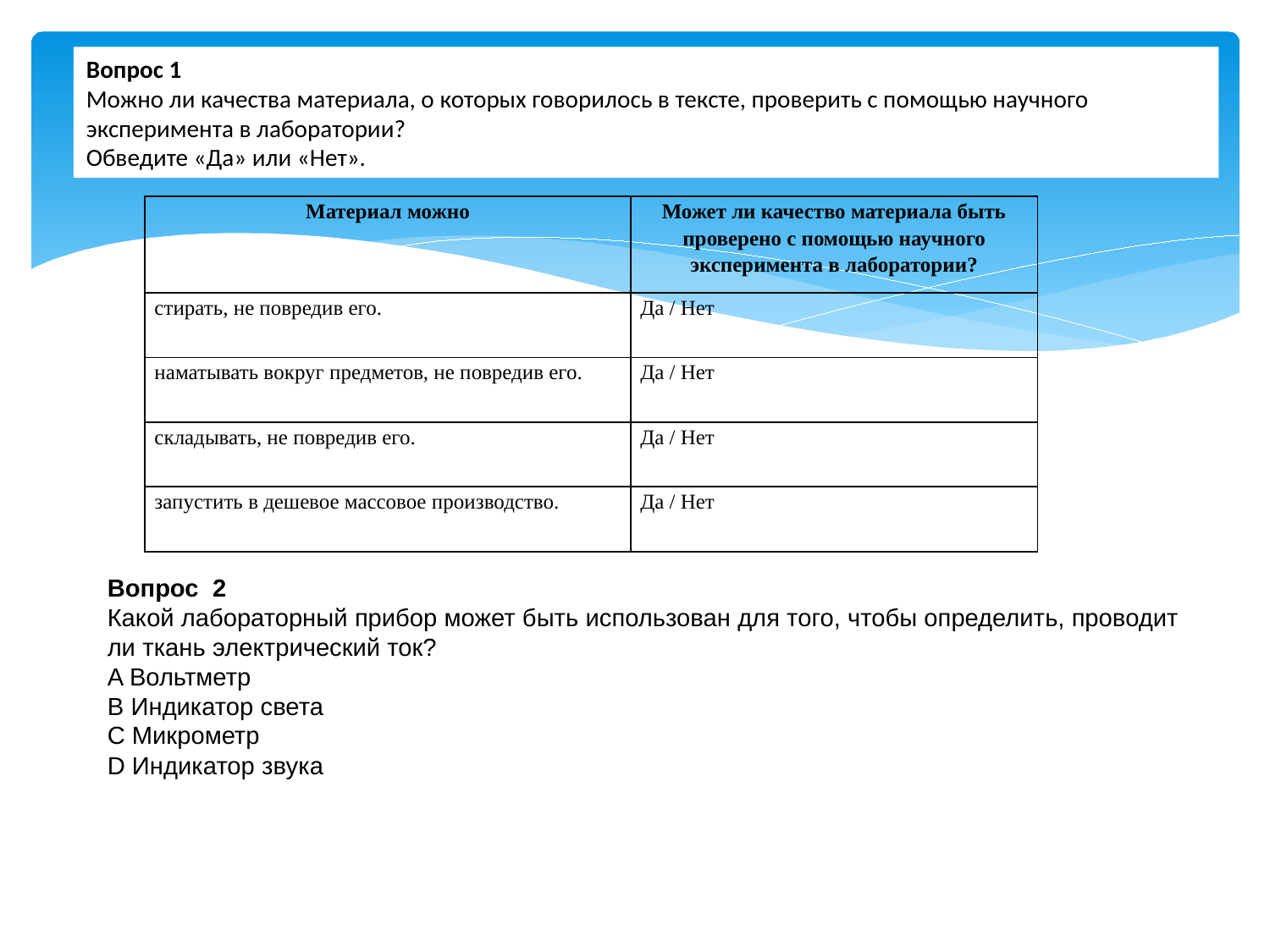

Вопрос 1
Можно ли качества материала, о которых говорилось в тексте, проверить с помощью научного эксперимента в лаборатории?
Обведите «Да» или «Нет».
#
| Материал можно | Может ли качество материала быть проверено с помощью научного эксперимента в лаборатории? |
| --- | --- |
| стирать, не повредив его. | Да / Нет |
| наматывать вокруг предметов, не повредив его. | Да / Нет |
| складывать, не повредив его. | Да / Нет |
| запустить в дешевое массовое производство. | Да / Нет |
Вопрос  2
Какой лабораторный прибор может быть использован для того, чтобы определить, проводит ли ткань электрический ток?
A Вольтметр
B Индикатор света
C Микрометр
D Индикатор звука